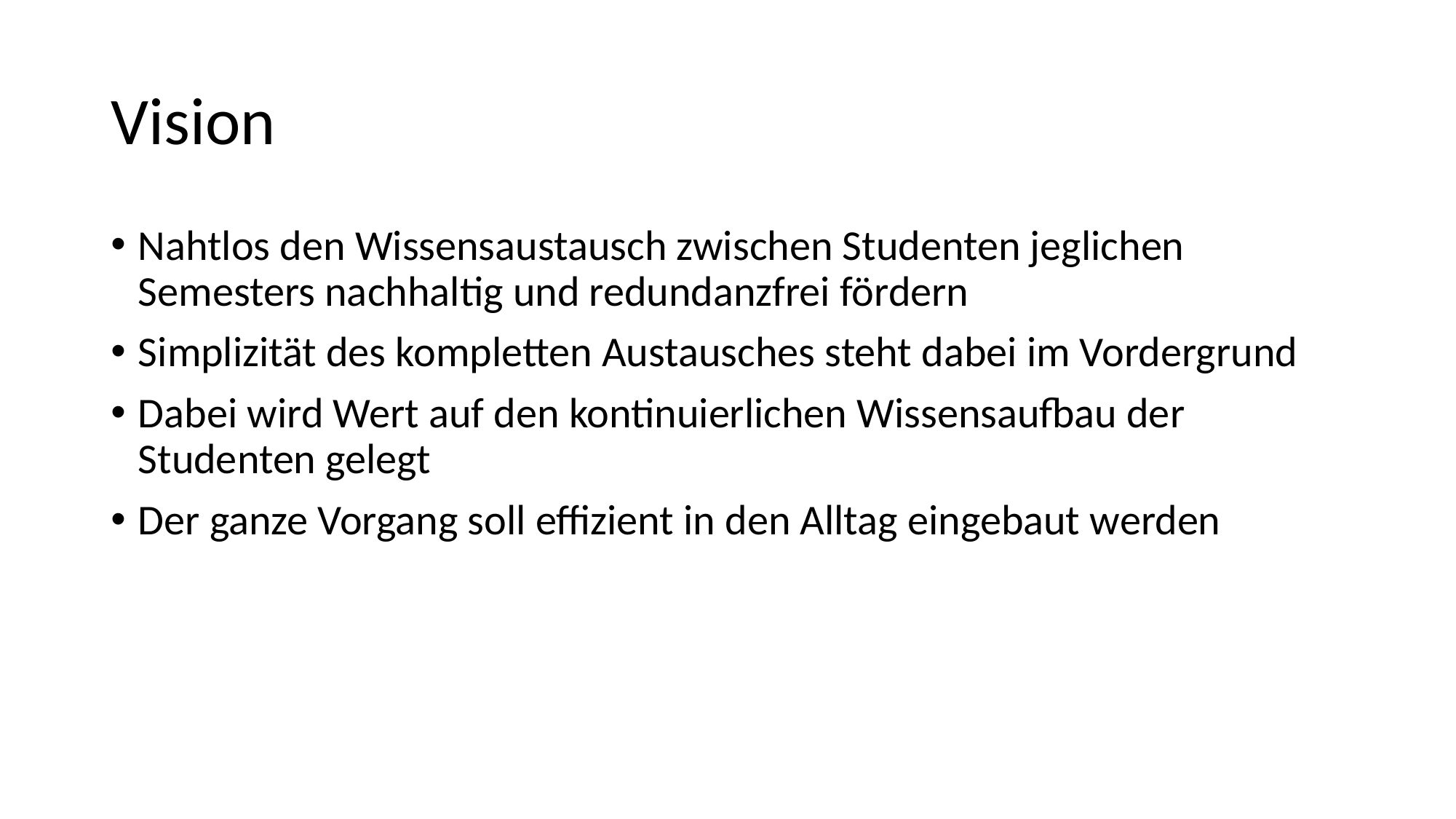

# Vision
Nahtlos den Wissensaustausch zwischen Studenten jeglichen Semesters nachhaltig und redundanzfrei fördern
Simplizität des kompletten Austausches steht dabei im Vordergrund
Dabei wird Wert auf den kontinuierlichen Wissensaufbau der Studenten gelegt
Der ganze Vorgang soll effizient in den Alltag eingebaut werden